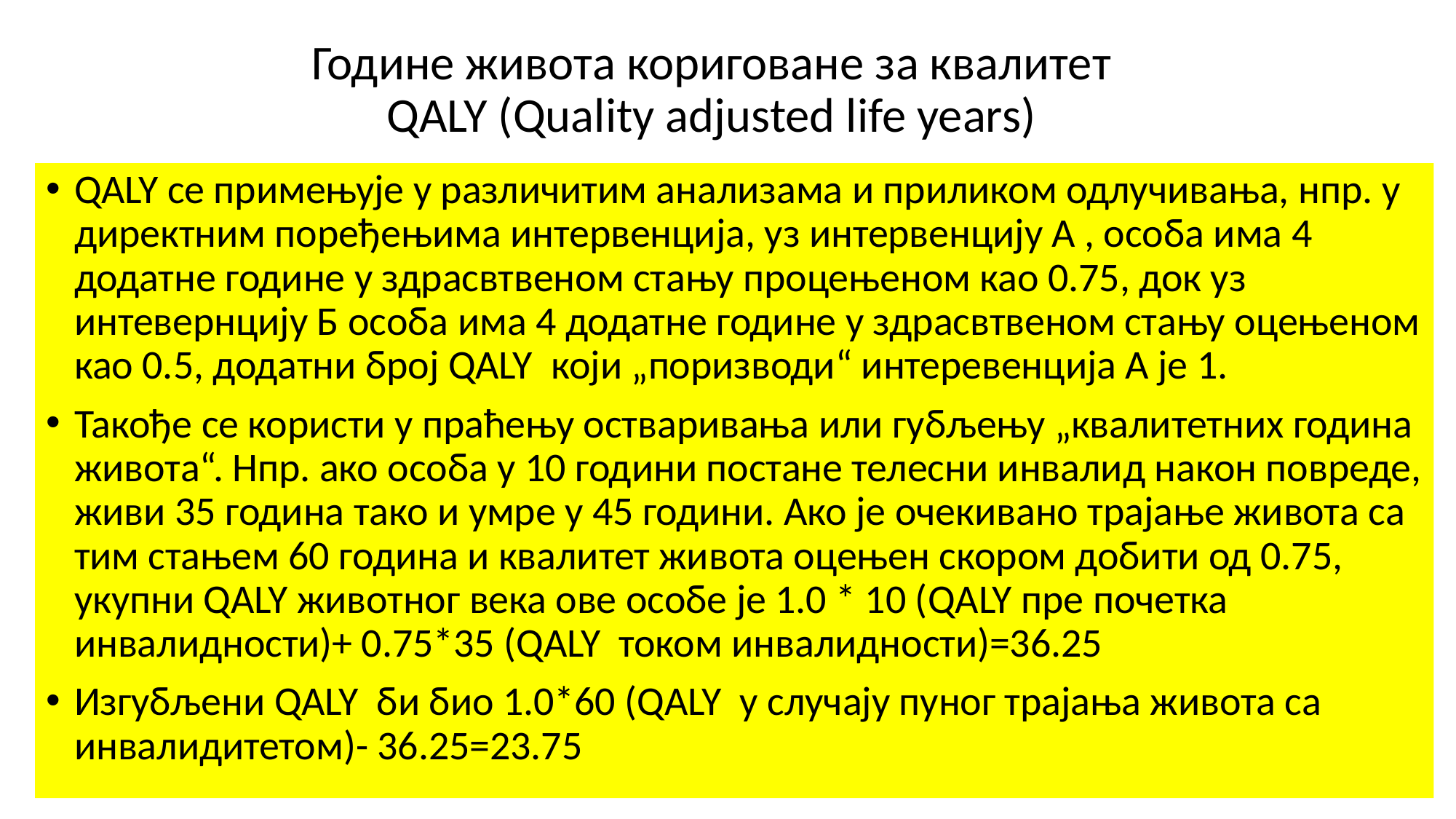

# Године живота кориговане за квалитет QALY (Quality adjusted life years)
QALY се примењује у различитим анализама и приликом одлучивања, нпр. у директним поређењима интервенција, уз интервенцију А , особа има 4 додатне године у здрасвтвеном стању процењеном као 0.75, док уз интевернцију Б особа има 4 додатне године у здрасвтвеном стању оцењеном као 0.5, додатни број QALY  који „поризводи“ интеревенција А је 1.
Такође се користи у праћењу оствaривања или губљењу „квалитетних година живота“. Нпр. ако особа у 10 години постане телесни инвалид након повреде, живи 35 година тако и умре у 45 години. Ако је очекивано трајање живота са тим стањем 60 година и квалитет живота оцењен скором добити од 0.75, укупни QALY животног века ове особе је 1.0 * 10 (QALY пре почетка инвалидности)+ 0.75*35 (QALY  током инвалидности)=36.25
Изгубљени QALY  би био 1.0*60 (QALY  у случају пуног трајања живота са инвалидитетом)- 36.25=23.75